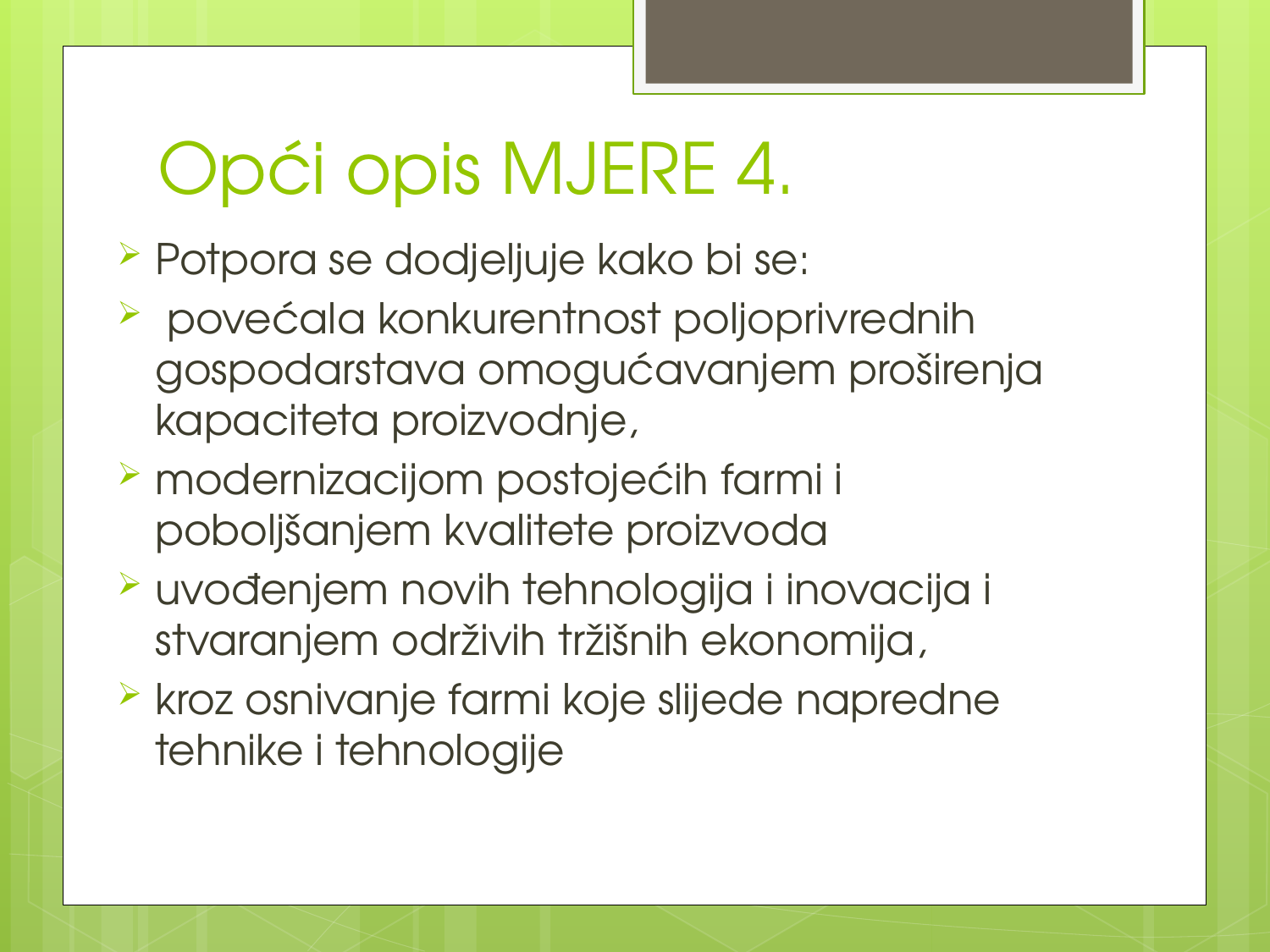

# Opći opis MJERE 4.
Potpora se dodjeljuje kako bi se:
 povećala konkurentnost poljoprivrednih gospodarstava omogućavanjem proširenja kapaciteta proizvodnje,
modernizacijom postojećih farmi i poboljšanjem kvalitete proizvoda
uvođenjem novih tehnologija i inovacija i stvaranjem održivih tržišnih ekonomija,
kroz osnivanje farmi koje slijede napredne tehnike i tehnologije